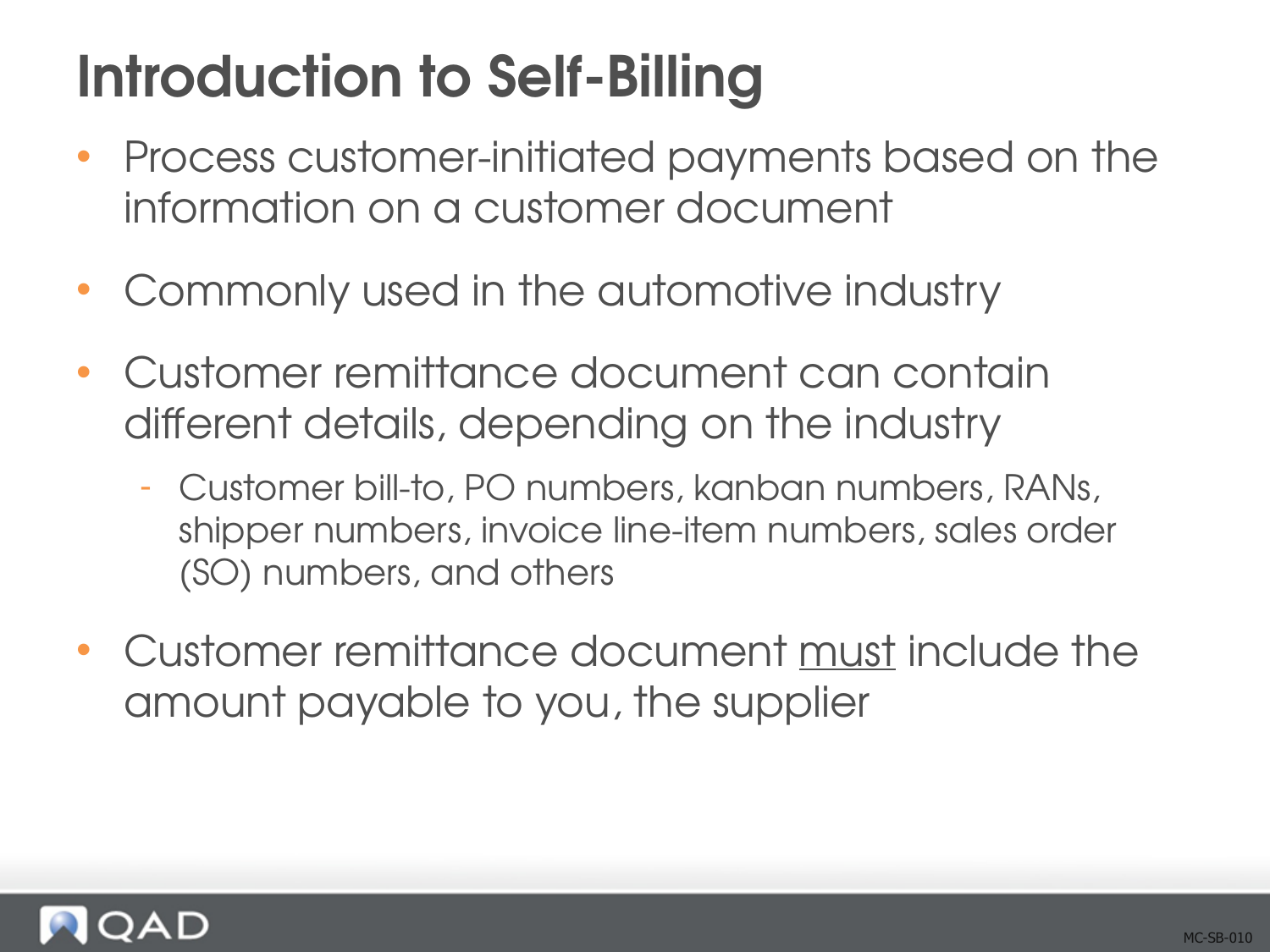

# Introduction to Self-Billing
Process customer-initiated payments based on the information on a customer document
Commonly used in the automotive industry
Customer remittance document can contain different details, depending on the industry
Customer bill-to, PO numbers, kanban numbers, RANs, shipper numbers, invoice line-item numbers, sales order (SO) numbers, and others
Customer remittance document must include the amount payable to you, the supplier

MC-SB-010